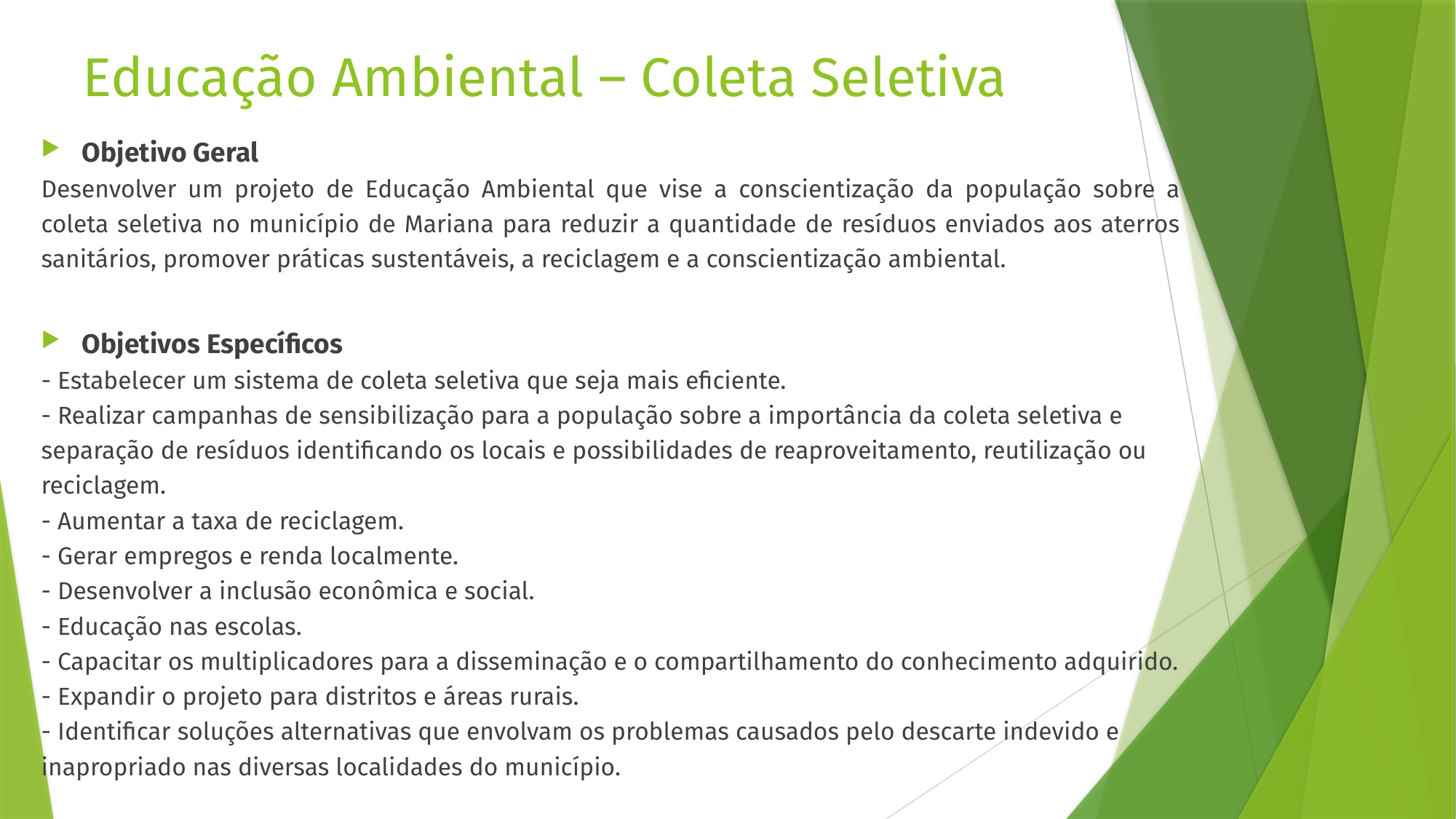

# Educação Ambiental – Coleta Seletiva
Objetivo Geral
Desenvolver um projeto de Educação Ambiental que vise a conscientização da população sobre a coleta seletiva no município de Mariana para reduzir a quantidade de resíduos enviados aos aterros sanitários, promover práticas sustentáveis, a reciclagem e a conscientização ambiental.

Objetivos Específicos
- Estabelecer um sistema de coleta seletiva que seja mais eficiente.
- Realizar campanhas de sensibilização para a população sobre a importância da coleta seletiva e separação de resíduos identificando os locais e possibilidades de reaproveitamento, reutilização ou reciclagem.
- Aumentar a taxa de reciclagem.
- Gerar empregos e renda localmente.
- Desenvolver a inclusão econômica e social.
- Educação nas escolas.
- Capacitar os multiplicadores para a disseminação e o compartilhamento do conhecimento adquirido.
- Expandir o projeto para distritos e áreas rurais.
- Identificar soluções alternativas que envolvam os problemas causados pelo descarte indevido e inapropriado nas diversas localidades do município.